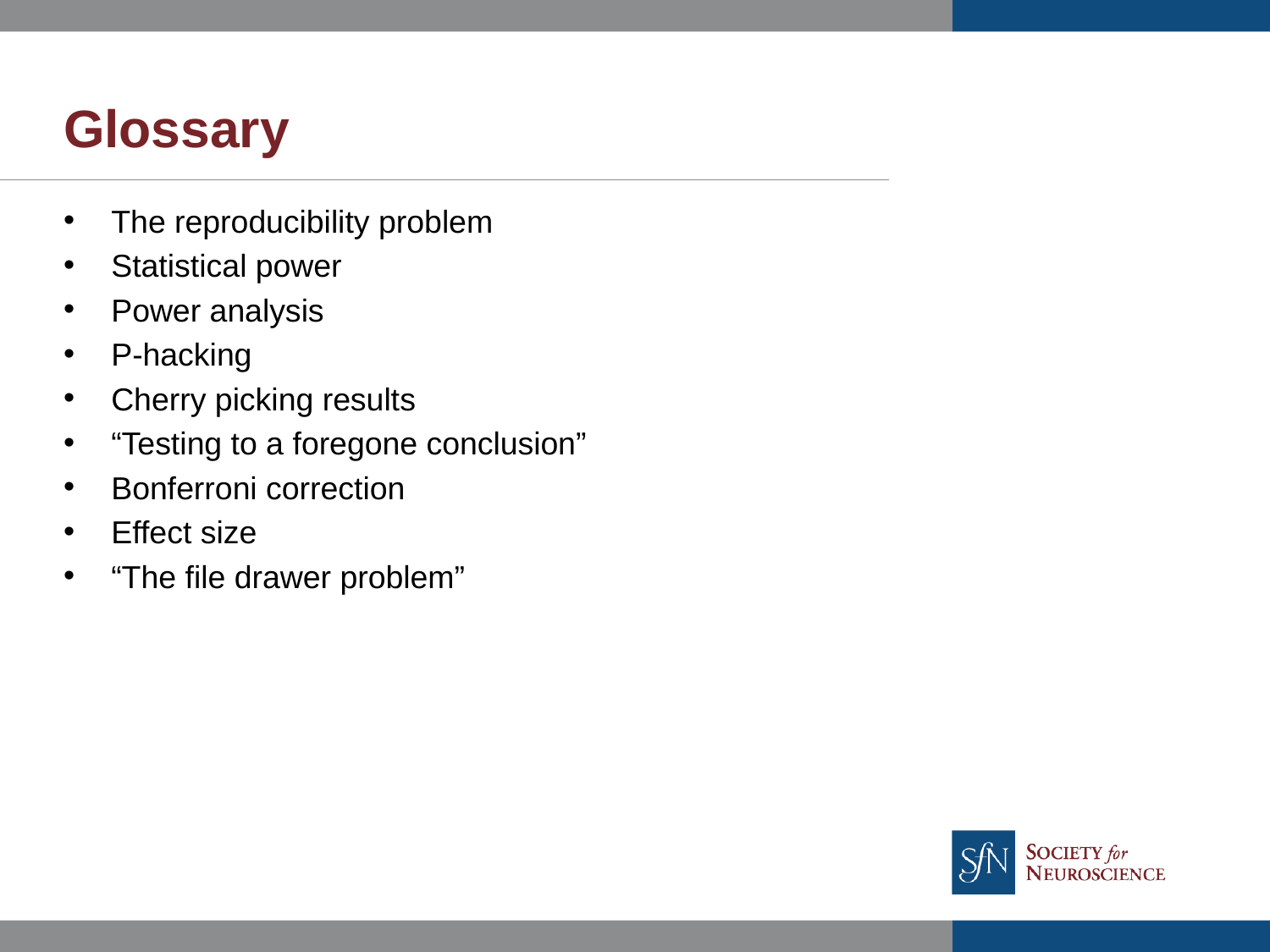

# Glossary
The reproducibility problem
Statistical power
Power analysis
P-hacking
Cherry picking results
“Testing to a foregone conclusion”
Bonferroni correction
Effect size
“The file drawer problem”